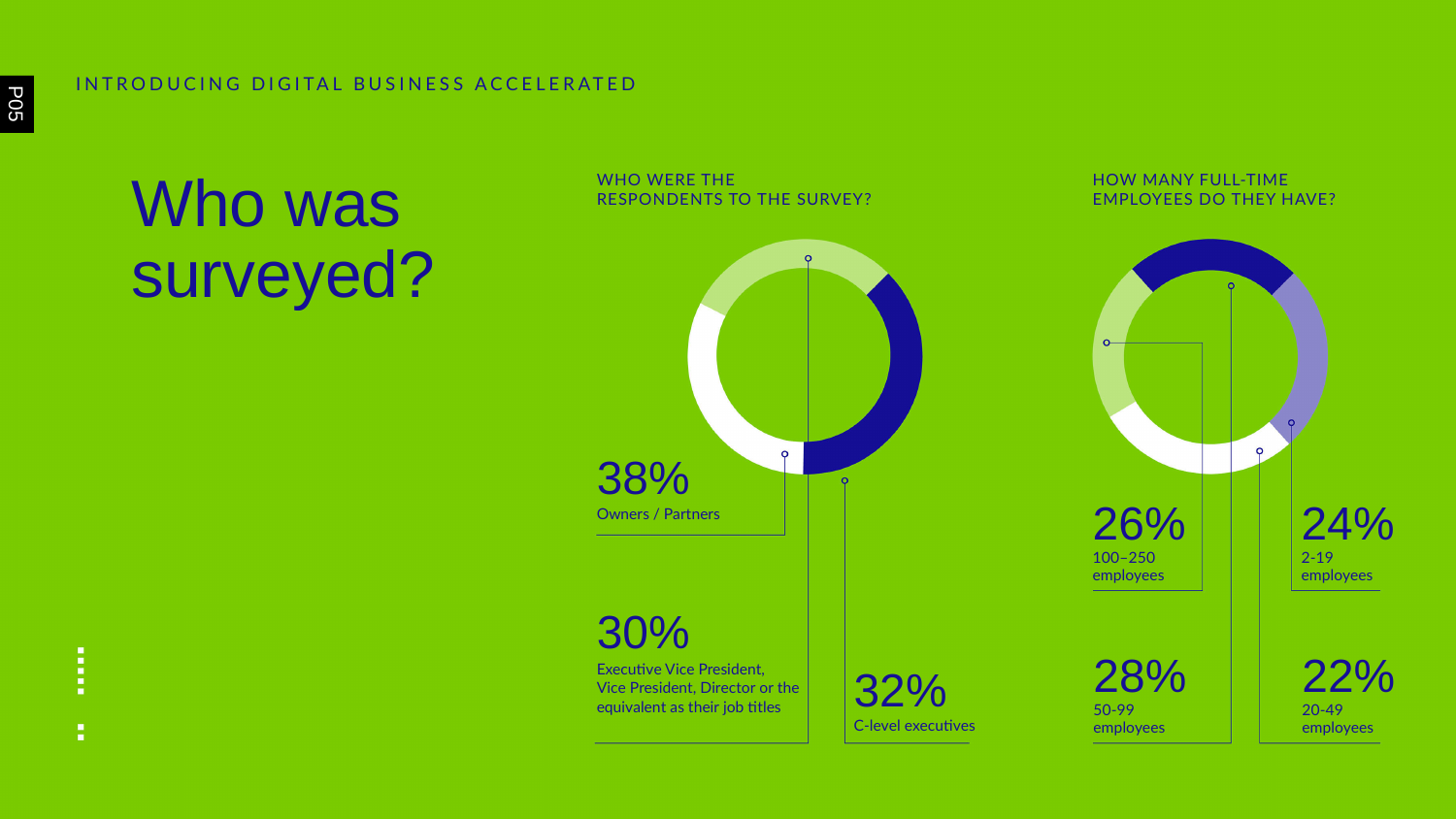

INTRODUCING DIGITAL BUSINESS ACCELERATED
P05
Who were the
respondents to the survey?
How many FULL-TIME employees do they have?
Who was surveyed?
38%
26%
24%
Owners / Partners
100–250
employees
2-19
employees
30%
28%
22%
Executive Vice President,
Vice President, Director or the
equivalent as their job titles
32%
50-99
employees
20-49
employees
C-level executives